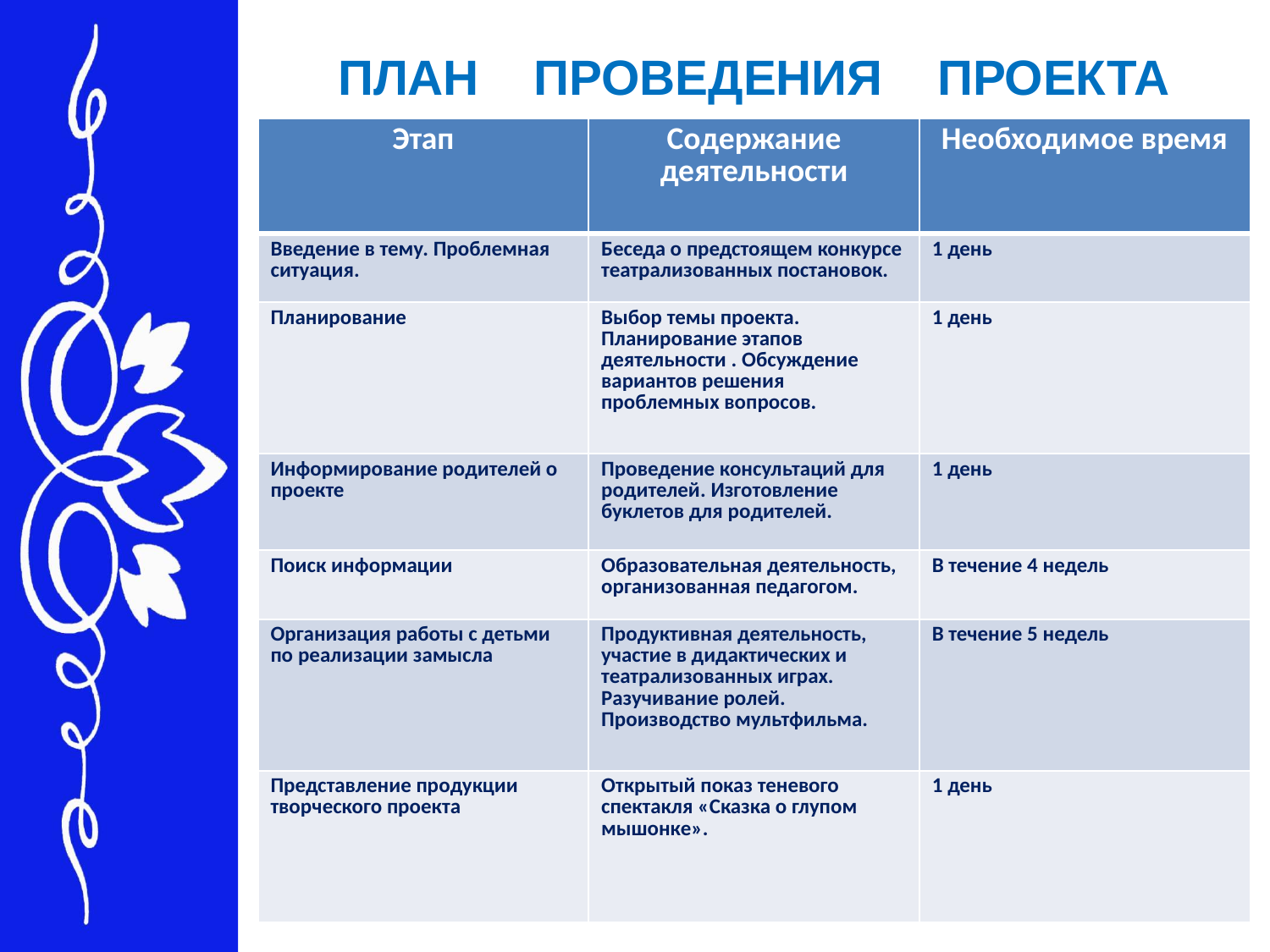

ПЛАН    ПРОВЕДЕНИЯ    ПРОЕКТА
| Этап | Содержание деятельности | Необходимое время |
| --- | --- | --- |
| Введение в тему. Проблемная ситуация. | Беседа о предстоящем конкурсе театрализованных постановок. | 1 день |
| Планирование | Выбор темы проекта. Планирование этапов деятельности . Обсуждение вариантов решения проблемных вопросов. | 1 день |
| Информирование родителей о проекте | Проведение консультаций для родителей. Изготовление буклетов для родителей. | 1 день |
| Поиск информации | Образовательная деятельность, организованная педагогом. | В течение 4 недель |
| Организация работы с детьми по реализации замысла | Продуктивная деятельность, участие в дидактических и театрализованных играх. Разучивание ролей. Производство мультфильма. | В течение 5 недель |
| Представление продукции творческого проекта | Открытый показ теневого спектакля «Сказка о глупом мышонке». | 1 день |